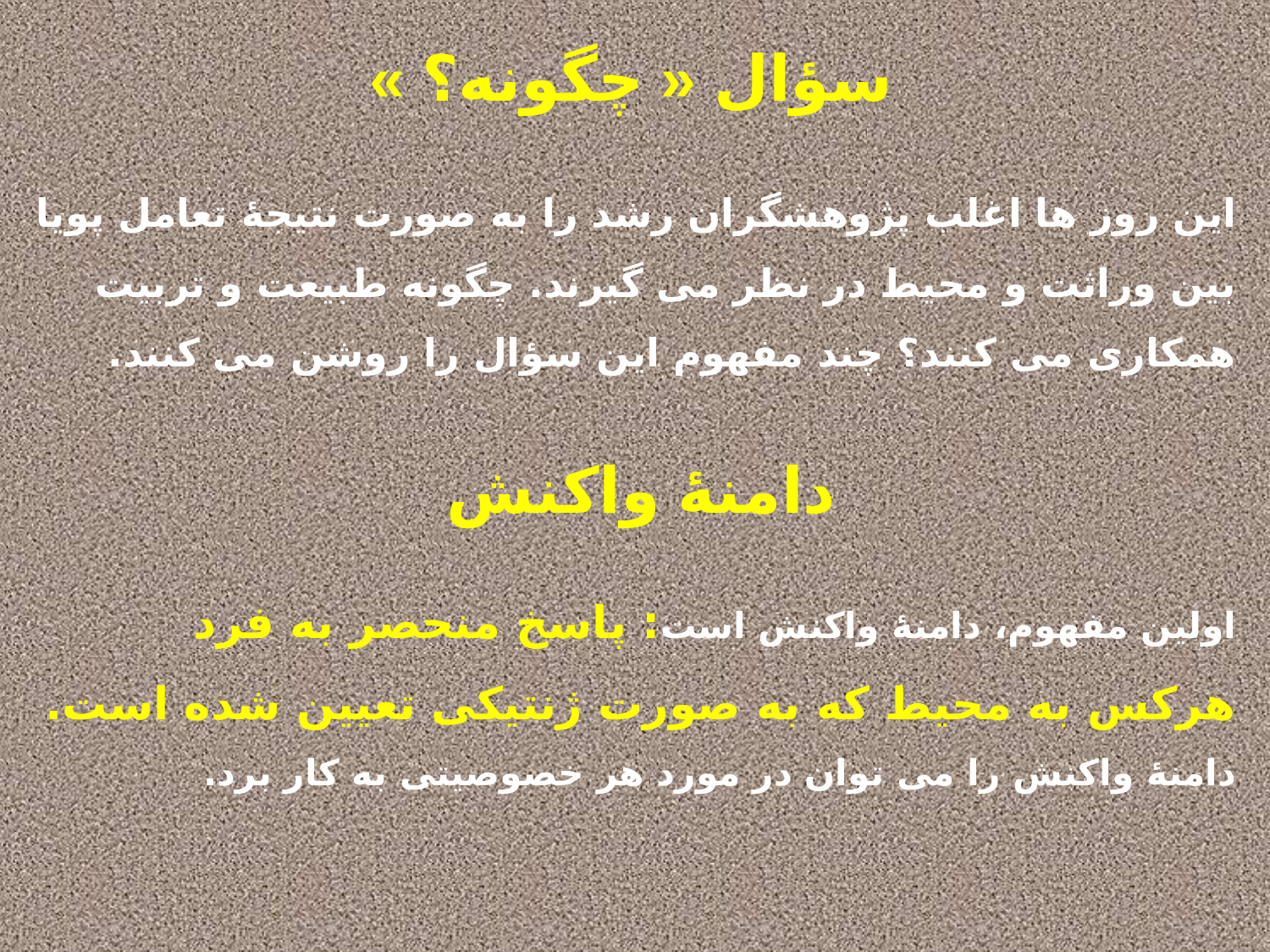

# سؤال « چگونه؟ »
این روز ها اغلب پژوهشگران رشد را به صورت نتیجۀ تعامل پویا بین وراثت و محیط در نظر می گیرند. چگونه طبیعت و تربیت همکاری می کنند؟ چند مفهوم این سؤال را روشن می کنند.
دامنۀ واکنش
اولین مفهوم، دامنۀ واکنش است: پاسخ منحصر به فرد هرکس به محیط که به صورت ژنتیکی تعیین شده است.
دامنۀ واکنش را می توان در مورد هر خصوصیتی به کار برد.
www.modirkade.ir
52